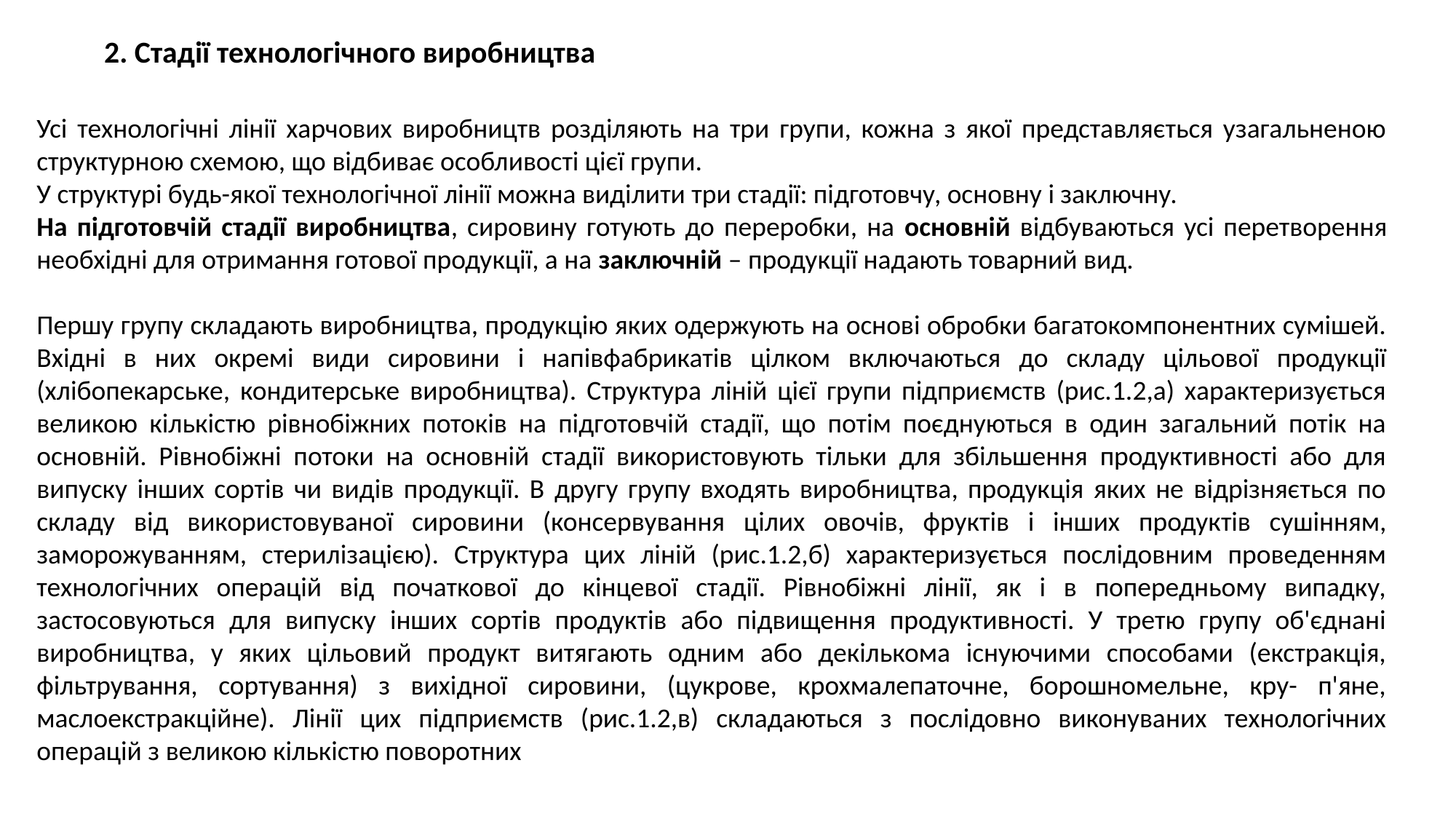

2. Стадії технологічного виробництва
Усі технологічні лінії харчових виробництв розділяють на три групи, кожна з якої представляється узагальненою структурною схемою, що відбиває особливості цієї групи.
У структурі будь-якої технологічної лінії можна виділити три стадії: підготовчу, основну і заключну.
На підготовчій стадії виробництва, сировину готують до переробки, на основній відбуваються усі перетворення необхідні для отримання готової продукції, а на заключній – продукції надають товарний вид.

Першу групу складають виробництва, продукцію яких одержують на основі обробки багатокомпонентних сумішей. Вхідні в них окремі види сировини і напівфабрикатів цілком включаються до складу цільової продукції (хлібопекарське, кондитерське виробництва). Структура ліній цієї групи підприємств (рис.1.2,а) характеризується великою кількістю рівнобіжних потоків на підготовчій стадії, що потім поєднуються в один загальний потік на основній. Рівнобіжні потоки на основній стадії використовують тільки для збільшення продуктивності або для випуску інших сортів чи видів продукції. В другу групу входять виробництва, продукція яких не відрізняється по складу від використовуваної сировини (консервування цілих овочів, фруктів і інших продуктів сушінням, заморожуванням, стерилізацією). Структура цих ліній (рис.1.2,б) характеризується послідовним проведенням технологічних операцій від початкової до кінцевої стадії. Рівнобіжні лінії, як і в попередньому випадку, застосовуються для випуску інших сортів продуктів або підвищення продуктивності. У третю групу об'єднані виробництва, у яких цільовий продукт витягають одним або декількома існуючими способами (екстракція, фільтрування, сортування) з вихідної сировини, (цукрове, крохмалепаточне, борошномельне, кру- п'яне, маслоекстракційне). Лінії цих підприємств (рис.1.2,в) складаються з послідовно виконуваних технологічних операцій з великою кількістю поворотних